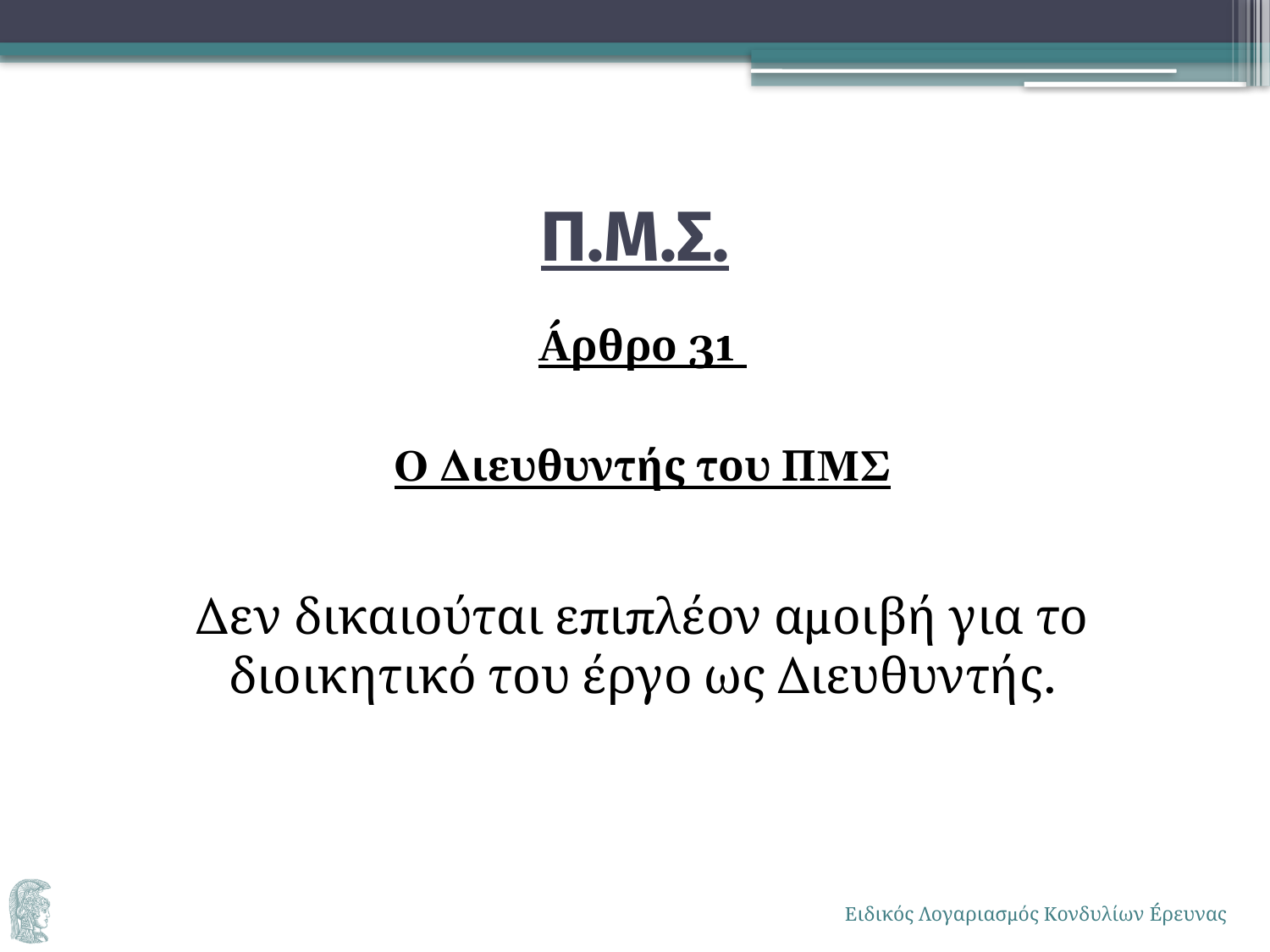

# Π.Μ.Σ.
Άρθρο 31

Ο Διευθυντής του ΠΜΣ

Δεν δικαιούται επιπλέον αμοιβή για το διοικητικό του έργο ως Διευθυντής.

Ειδικός Λογαριασμός Κονδυλίων Έρευνας